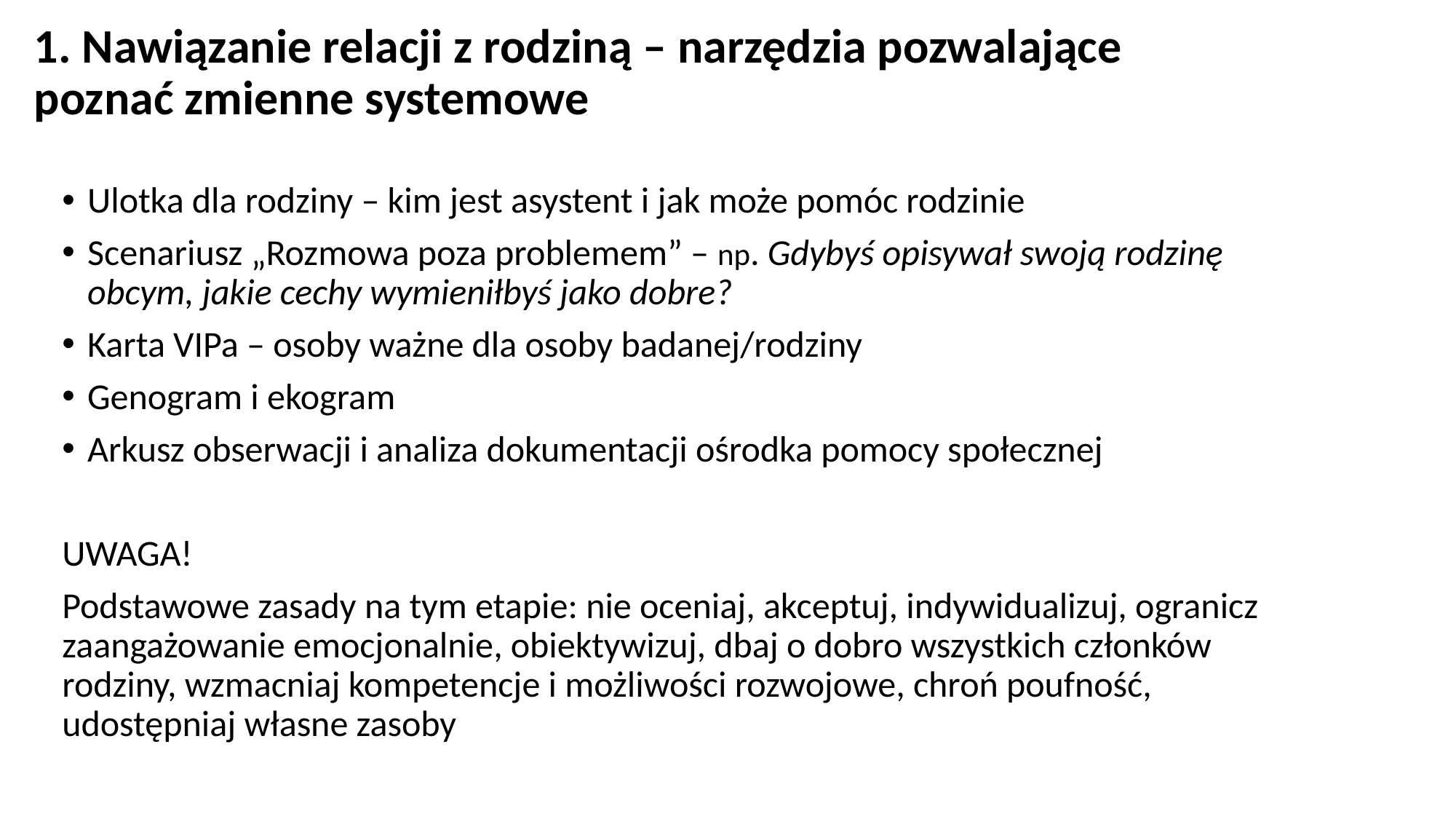

# 1. Nawiązanie relacji z rodziną – narzędzia pozwalające poznać zmienne systemowe
Ulotka dla rodziny – kim jest asystent i jak może pomóc rodzinie
Scenariusz „Rozmowa poza problemem” – np. Gdybyś opisywał swoją rodzinę obcym, jakie cechy wymieniłbyś jako dobre?
Karta VIPa – osoby ważne dla osoby badanej/rodziny
Genogram i ekogram
Arkusz obserwacji i analiza dokumentacji ośrodka pomocy społecznej

UWAGA!
Podstawowe zasady na tym etapie: nie oceniaj, akceptuj, indywidualizuj, ogranicz zaangażowanie emocjonalnie, obiektywizuj, dbaj o dobro wszystkich członków rodziny, wzmacniaj kompetencje i możliwości rozwojowe, chroń poufność, udostępniaj własne zasoby